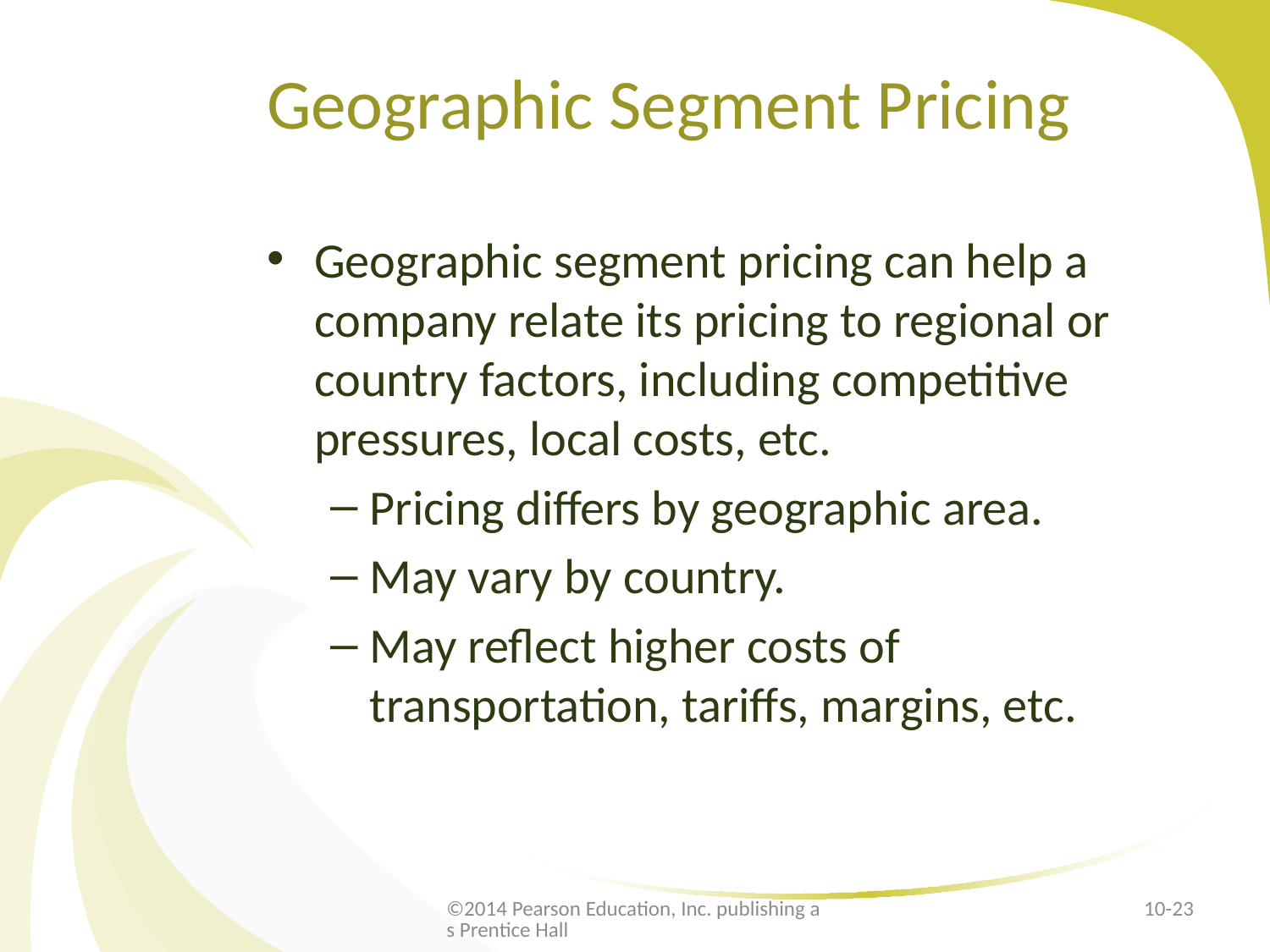

# Geographic Segment Pricing
Geographic segment pricing can help a company relate its pricing to regional or country factors, including competitive pressures, local costs, etc.
Pricing differs by geographic area.
May vary by country.
May reflect higher costs of transportation, tariffs, margins, etc.
©2014 Pearson Education, Inc. publishing as Prentice Hall
10-23